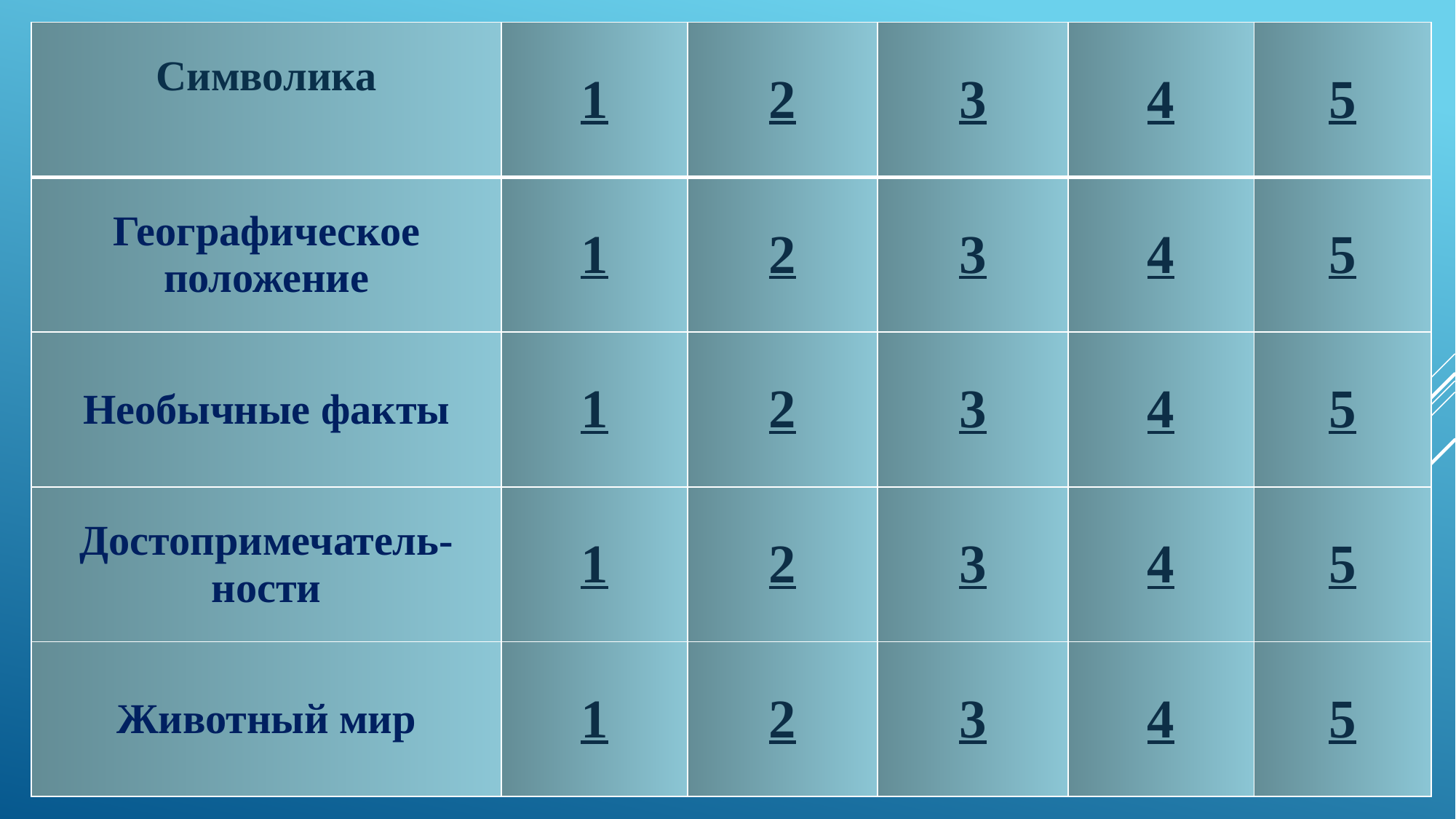

| Символика | 1 | 2 | 3 | 4 | 5 |
| --- | --- | --- | --- | --- | --- |
| Географическое положение | 1 | 2 | 3 | 4 | 5 |
| Необычные факты | 1 | 2 | 3 | 4 | 5 |
| Достопримечатель-ности | 1 | 2 | 3 | 4 | 5 |
| Животный мир | 1 | 2 | 3 | 4 | 5 |